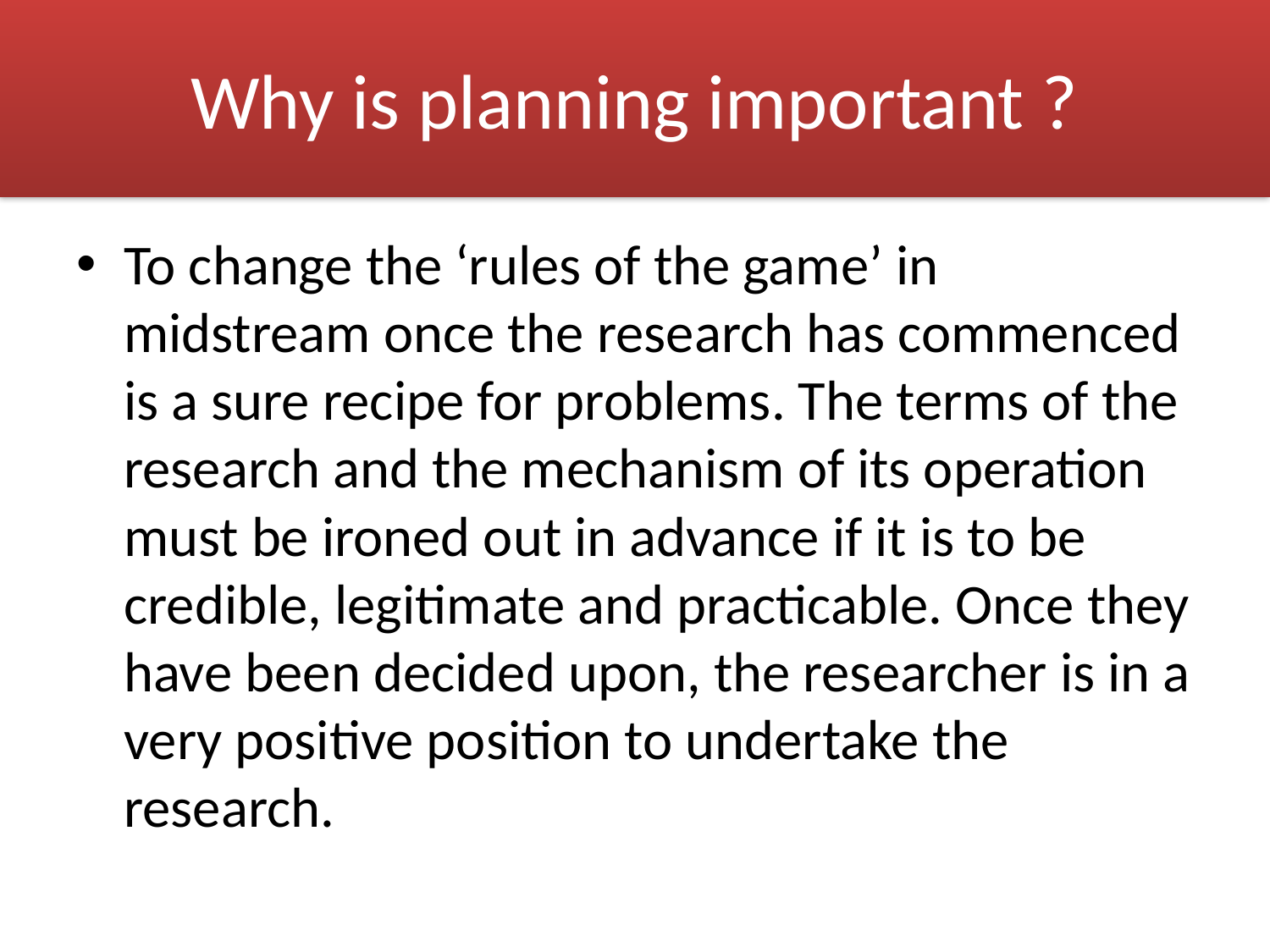

# Why is planning important ?
To change the ‘rules of the game’ in midstream once the research has commenced is a sure recipe for problems. The terms of the research and the mechanism of its operation must be ironed out in advance if it is to be credible, legitimate and practicable. Once they have been decided upon, the researcher is in a very positive position to undertake the research.